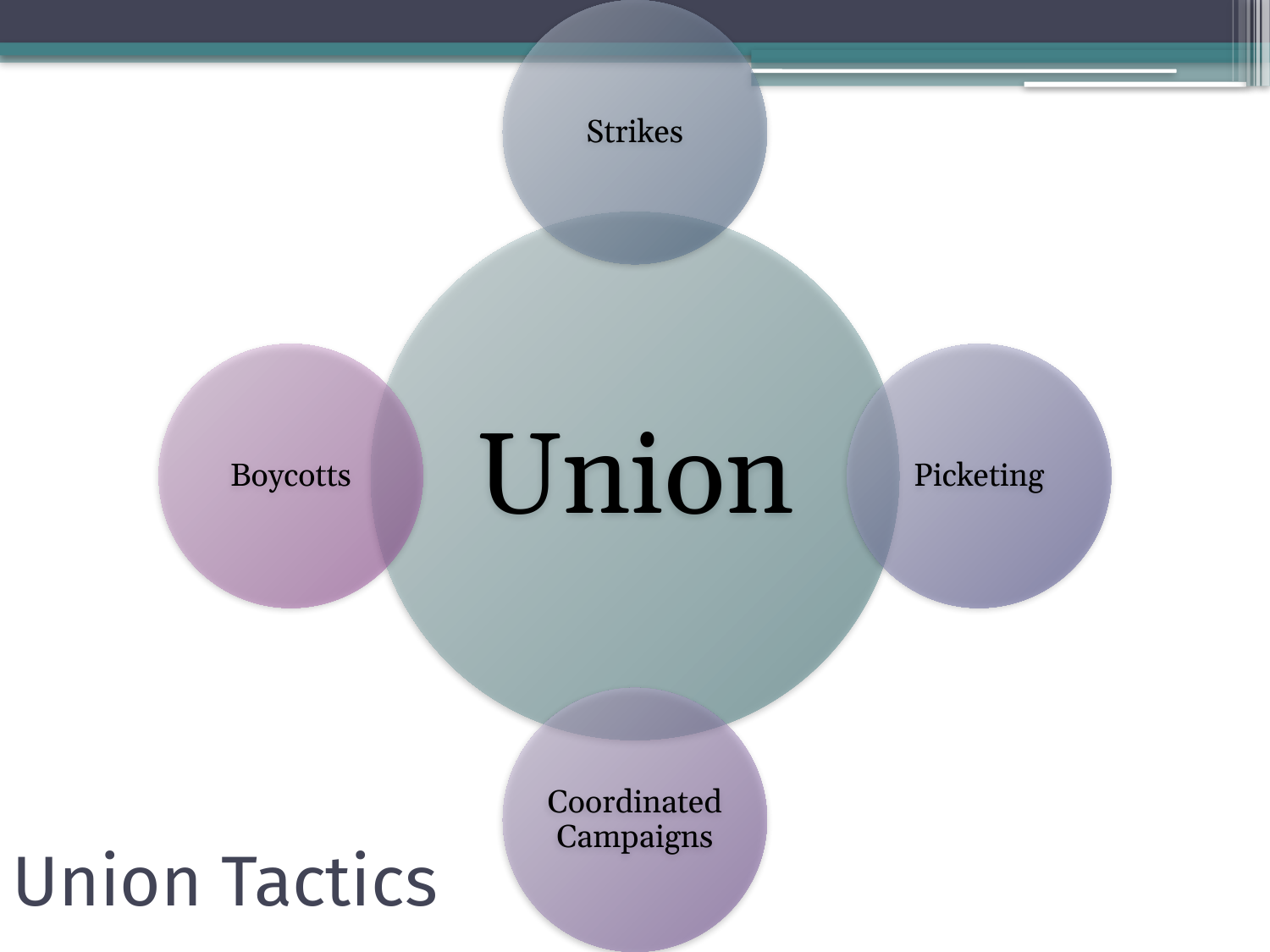

Union
Strikes
Picketing
Coordinated Campaigns
Boycotts
# Union Tactics